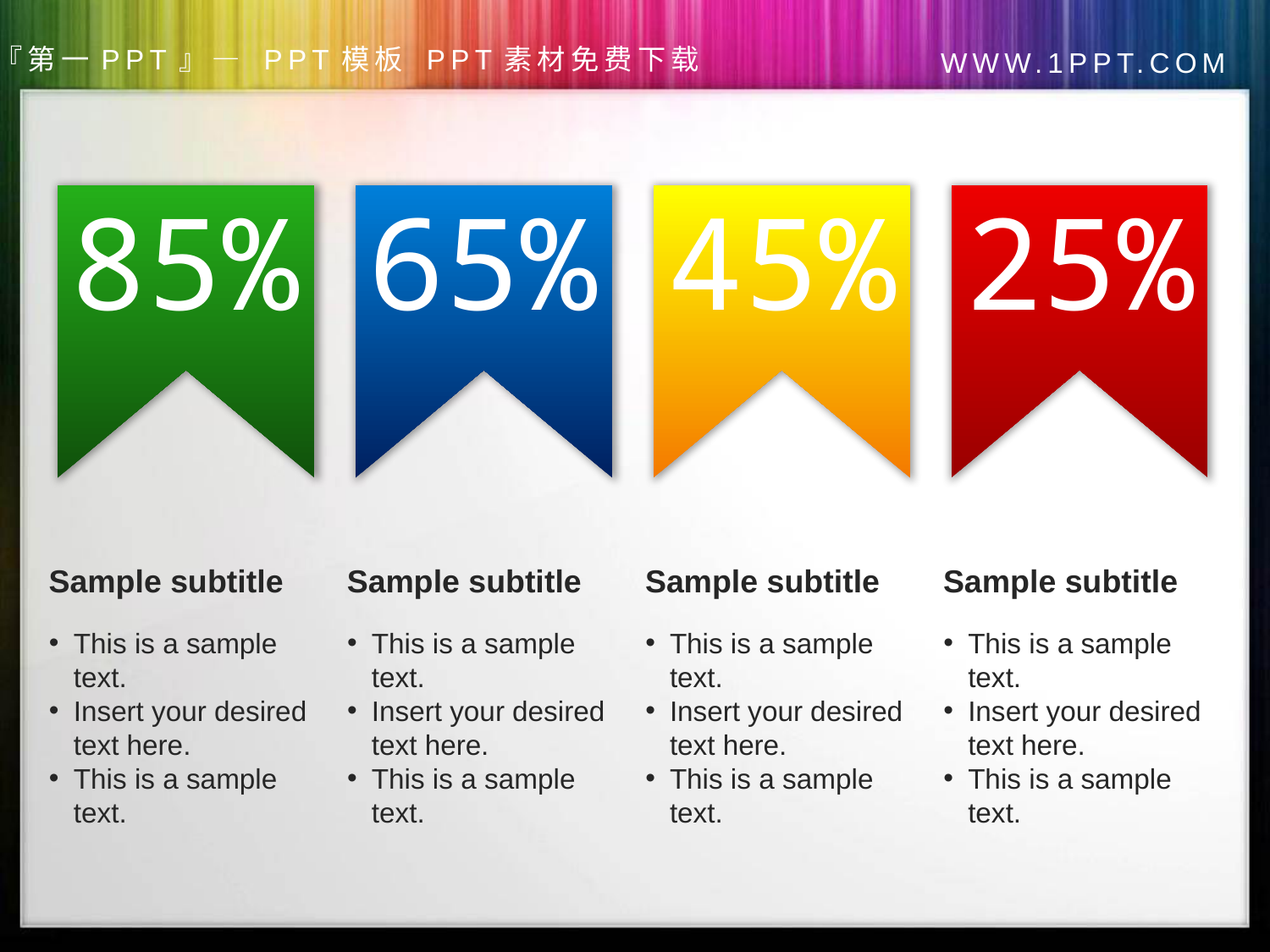

85%
65%
45%
25%

Sample subtitle
This is a sample text.
Insert your desired text here.
This is a sample text.
Sample subtitle
This is a sample text.
Insert your desired text here.
This is a sample text.
Sample subtitle
This is a sample text.
Insert your desired text here.
This is a sample text.
Sample subtitle
This is a sample text.
Insert your desired text here.
This is a sample text.